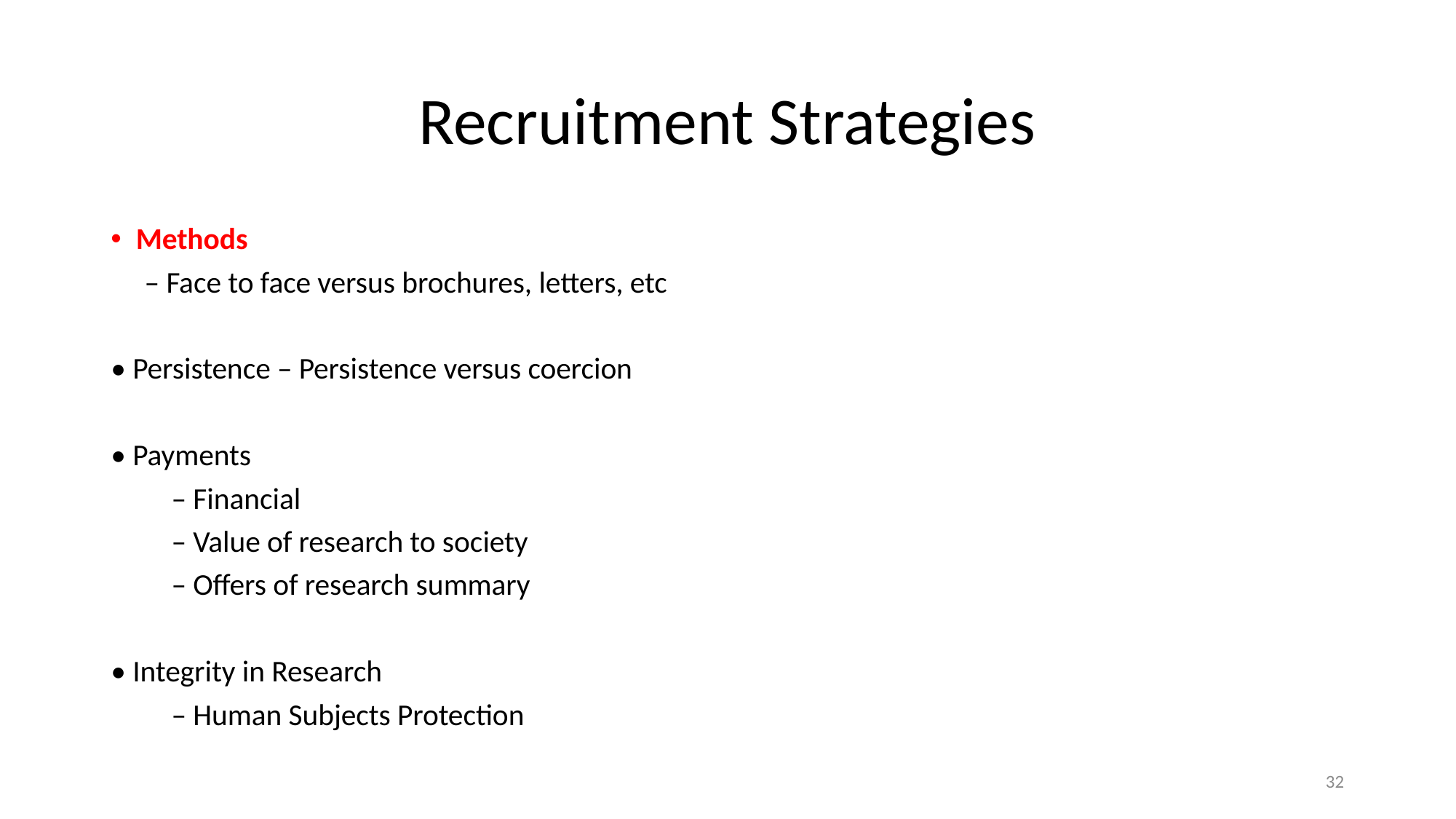

# Recruitment Strategies
Methods
     – Face to face versus brochures, letters, etc

• Persistence – Persistence versus coercion

• Payments
         – Financial
         – Value of research to society
         – Offers of research summary

• Integrity in Research
         – Human Subjects Protection

32